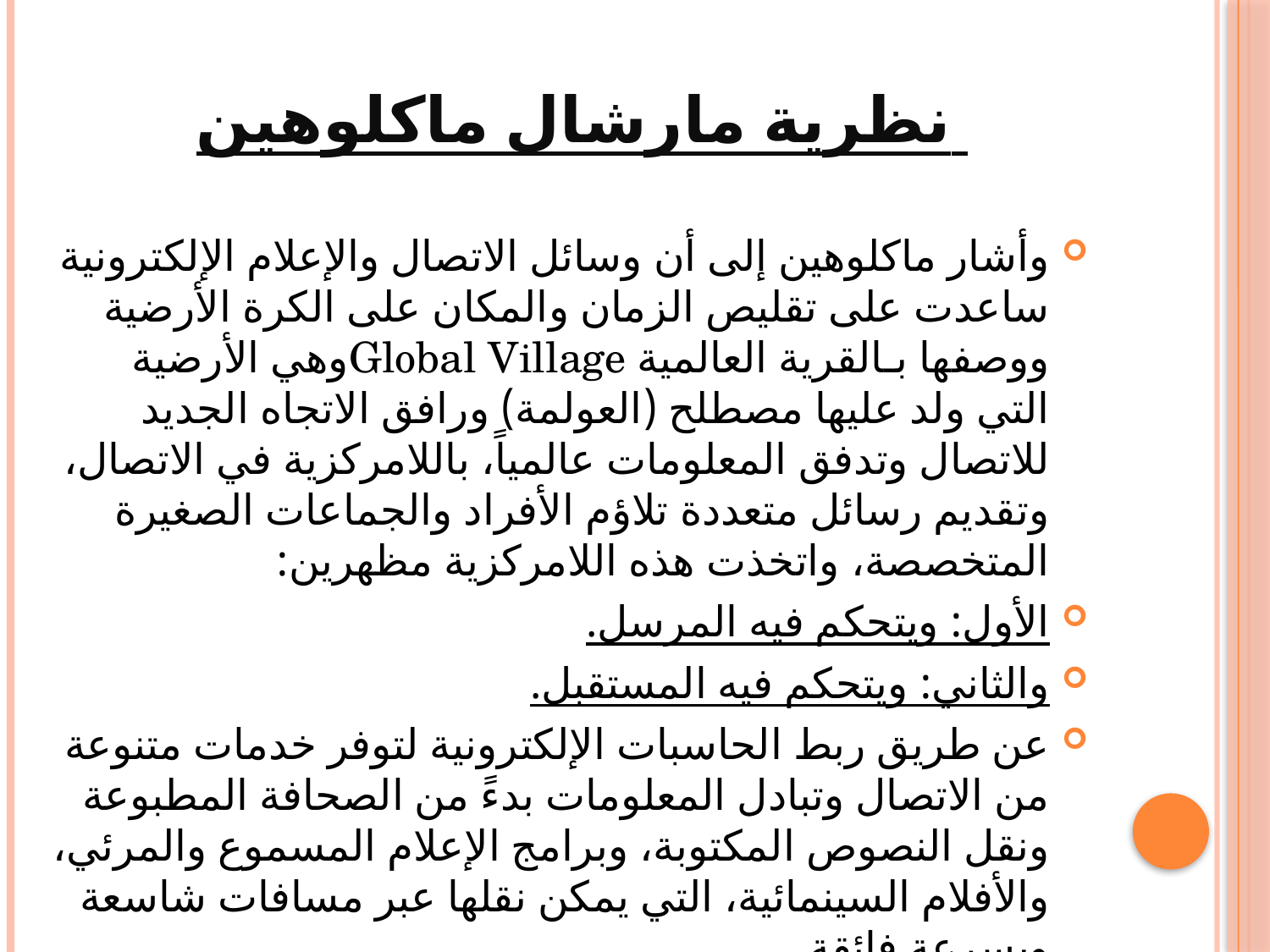

# نظرية مارشال ماكلوهين
وأشار ماكلوهين إلى أن وسائل الاتصال والإعلام الإلكترونية ساعدت على تقليص الزمان والمكان على الكرة الأرضية ووصفها بـالقرية العالمية Global Villageوهي الأرضية التي ولد عليها مصطلح (العولمة) ورافق الاتجاه الجديد للاتصال وتدفق المعلومات عالمياً، باللامركزية في الاتصال، وتقديم رسائل متعددة تلاؤم الأفراد والجماعات الصغيرة المتخصصة، واتخذت هذه اللامركزية مظهرين:
الأول: ويتحكم فيه المرسل.
والثاني: ويتحكم فيه المستقبل.
عن طريق ربط الحاسبات الإلكترونية لتوفر خدمات متنوعة من الاتصال وتبادل المعلومات بدءً من الصحافة المطبوعة ونقل النصوص المكتوبة، وبرامج الإعلام المسموع والمرئي، والأفلام السينمائية، التي يمكن نقلها عبر مسافات شاسعة وبسرعة فائقة.